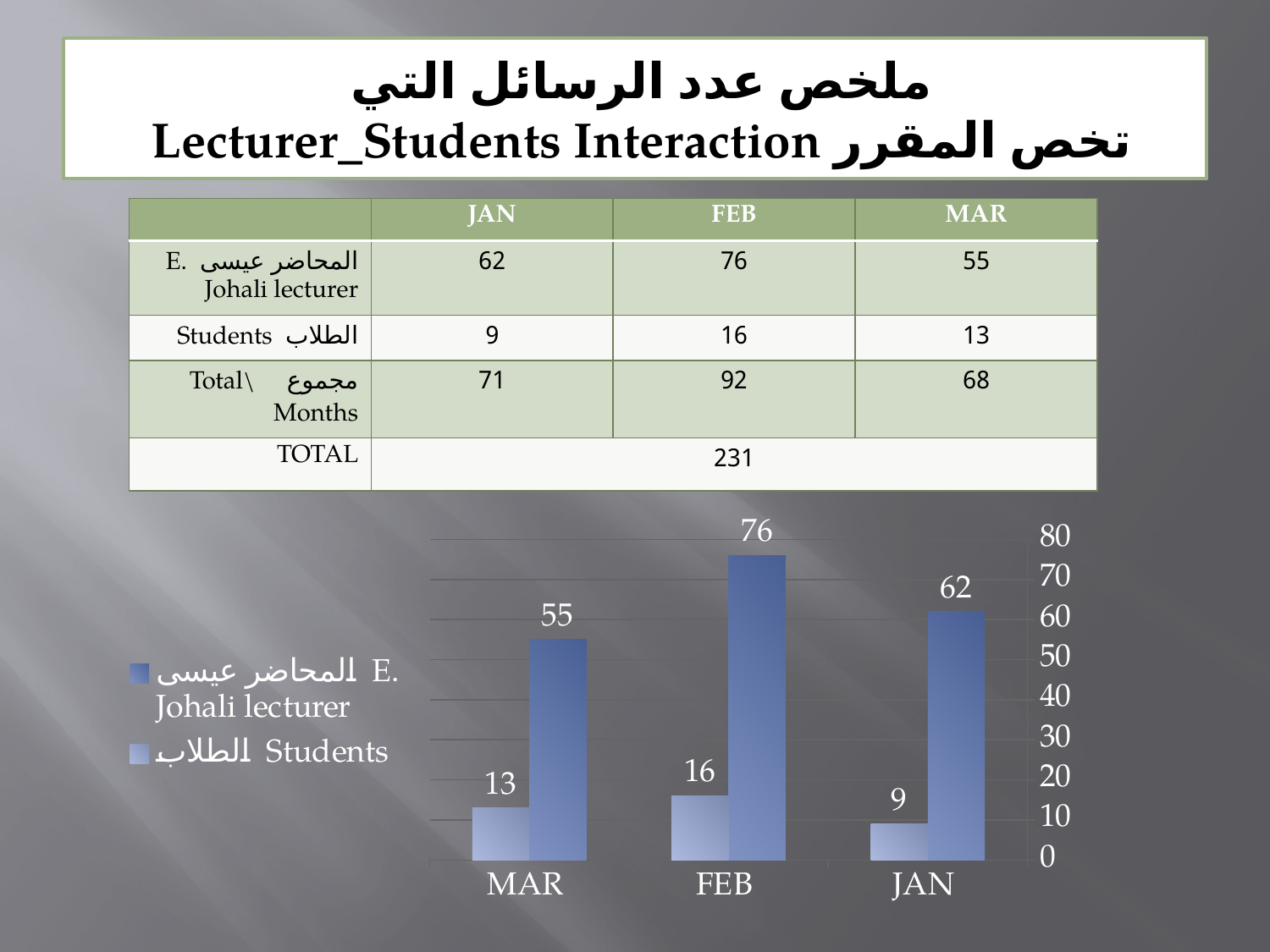

# ملخص عدد الرسائل التي تخص المقرر Lecturer_Students Interaction
|  | JAN | FEB | MAR |
| --- | --- | --- | --- |
| المحاضر عيسى E. Johali lecturer | 62 | 76 | 55 |
| الطلاب Students | 9 | 16 | 13 |
| مجموع Total\Months | 71 | 92 | 68 |
| TOTAL | 231 |  |  |

### Chart

| Category | المحاضر عيسى  E. Johali lecturer  | الطلاب  Students  |
|---|---|---|
| JAN  | 62.0 | 9.0 |
| FEB  | 76.0 | 16.0 |
| MAR  | 55.0 | 13.0 |